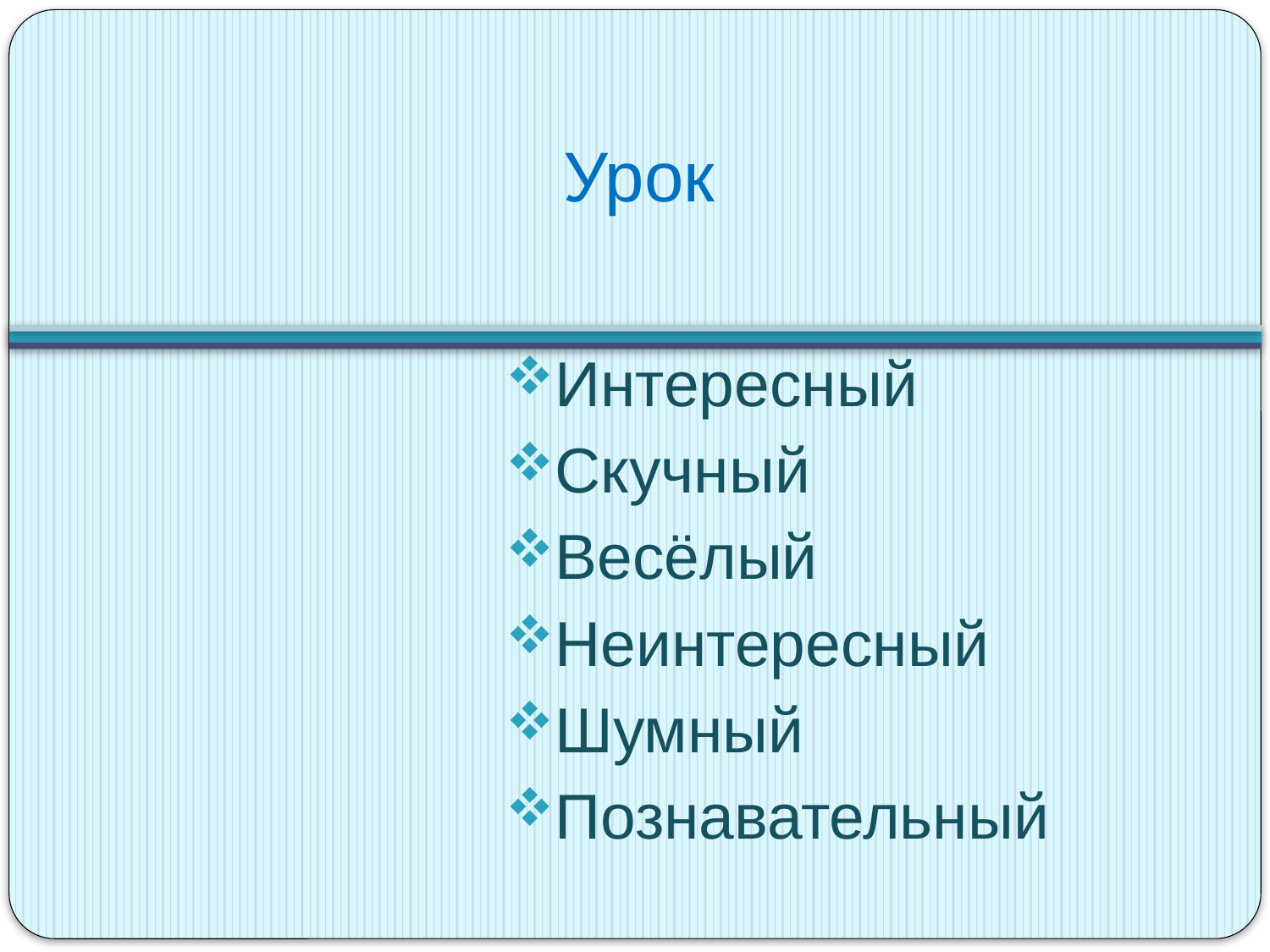

# Урок
Интересный
Скучный
Весёлый
Неинтересный
Шумный
Познавательный